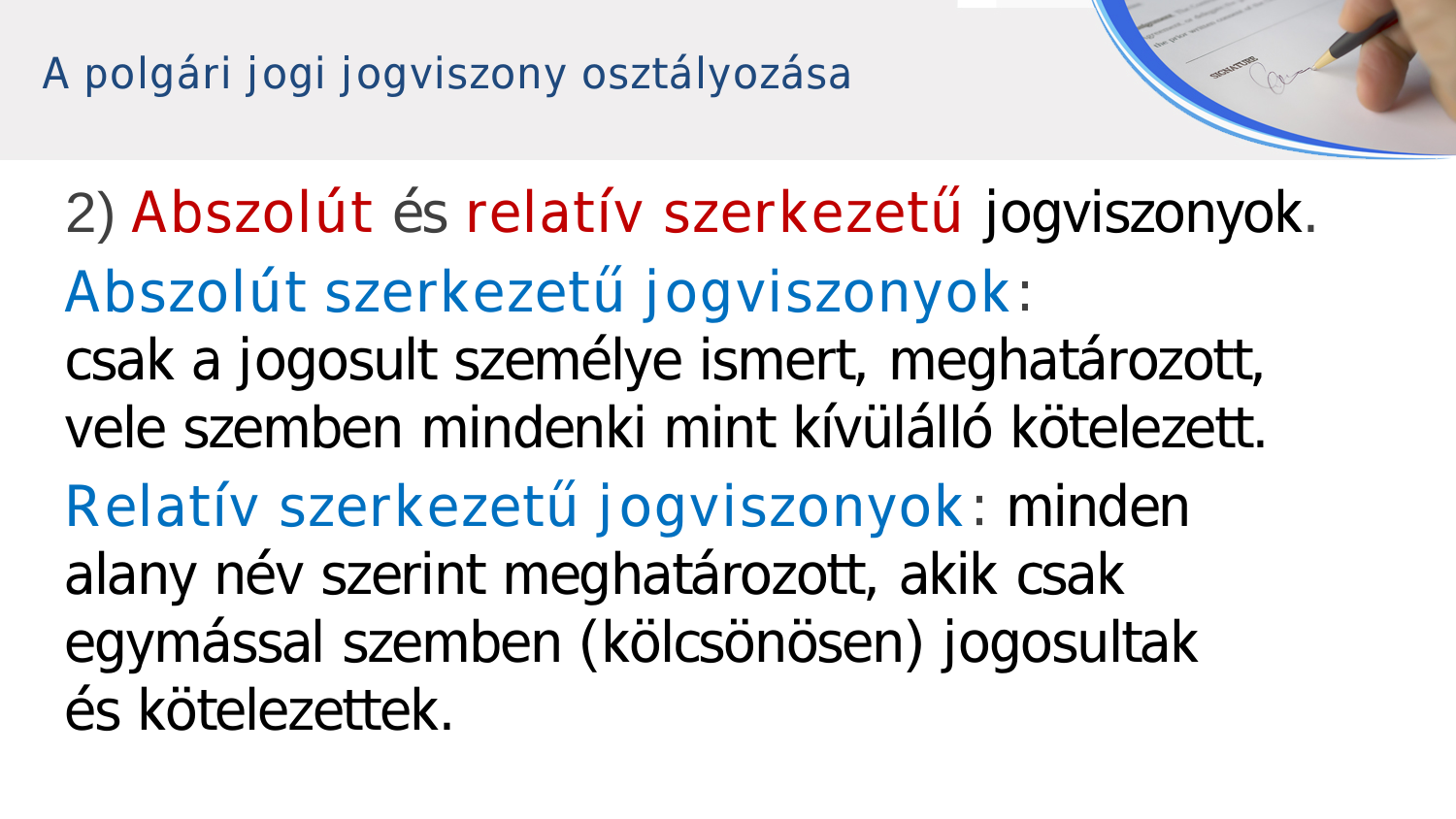

A polgári jogi jogviszony osztályozása
2) Abszolút és relatív szerkezetű jogviszonyok.
Abszolút szerkezetű jogviszonyok:
csak a jogosult személye ismert, meghatározott,
vele szemben mindenki mint kívülálló kötelezett.
Relatív szerkezetű jogviszonyok: minden
alany név szerint meghatározott, akik csak
egymással szemben (kölcsönösen) jogosultak
és kötelezettek.